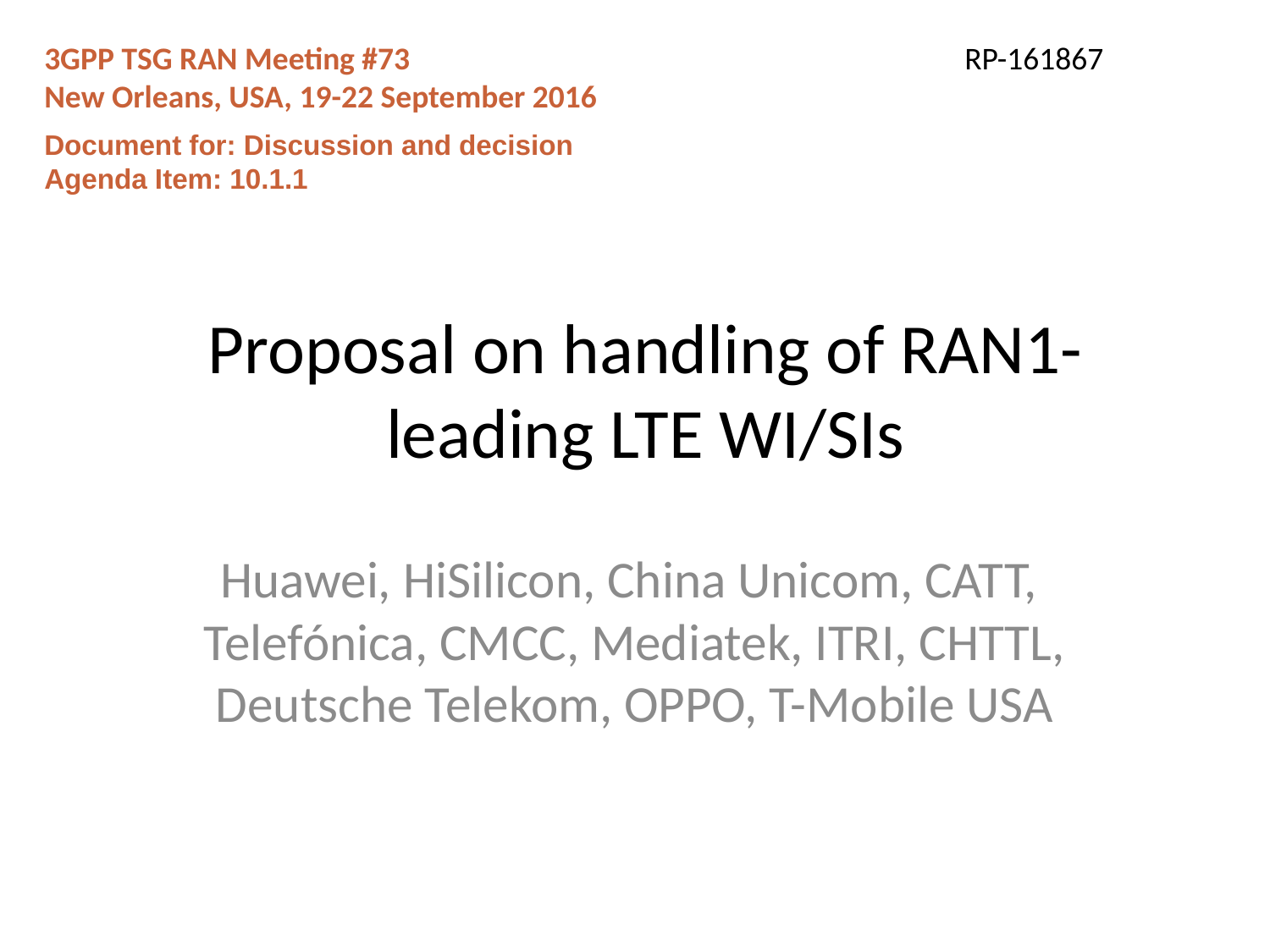

3GPP TSG RAN Meeting #73                                                                             RP-161867
New Orleans, USA, 19-22 September 2016

Document for: Discussion and decision
Agenda Item: 10.1.1
# Proposal on handling of RAN1-leading LTE WI/SIs
Huawei, HiSilicon, China Unicom, CATT,  Telefónica, CMCC, Mediatek, ITRI, CHTTL, Deutsche Telekom, OPPO, T-Mobile USA